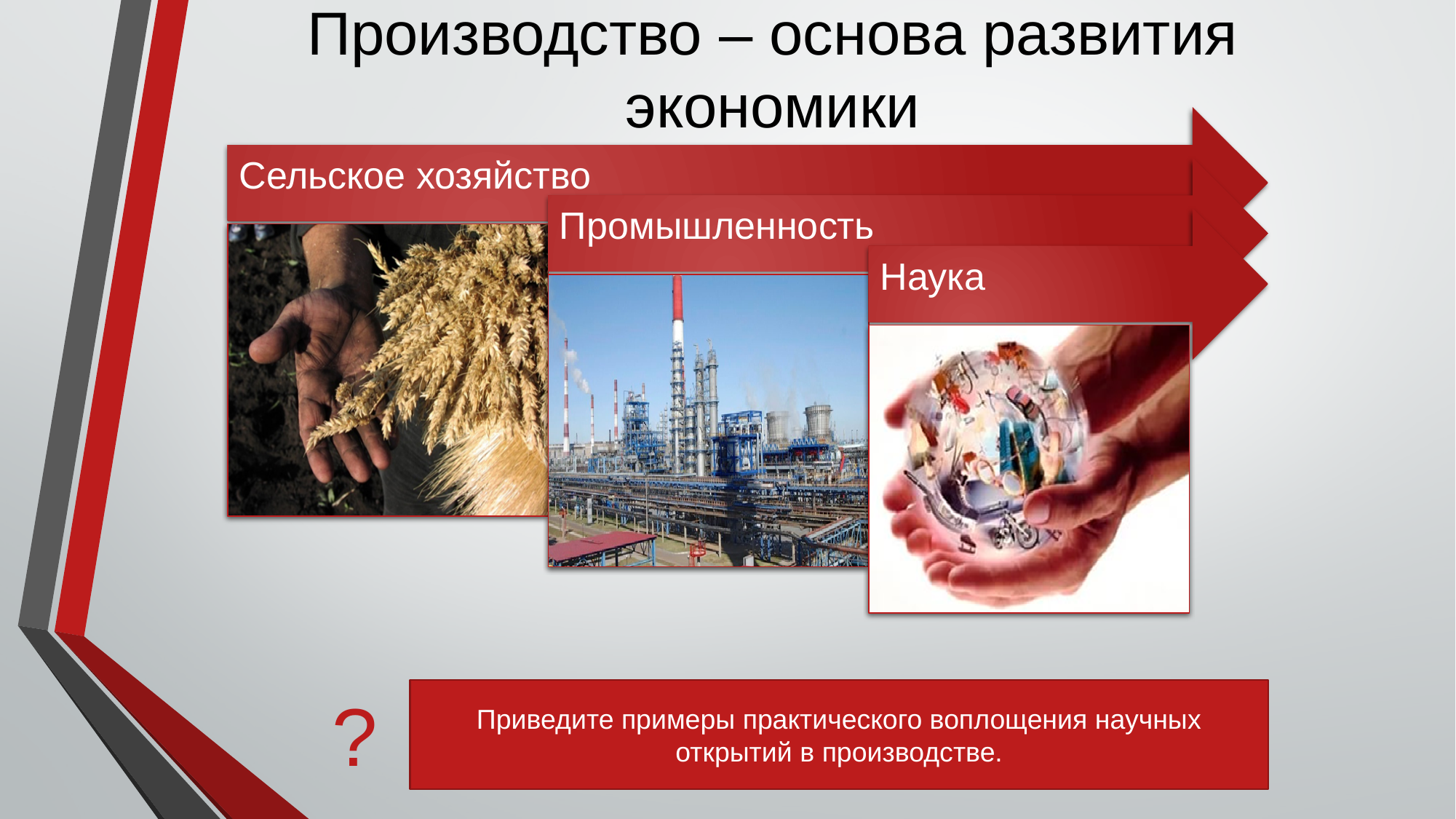

Сельское хозяйство

Промышленность

Наука

# Производство – основа развития экономики
?
Приведите примеры практического воплощения научных открытий в производстве.